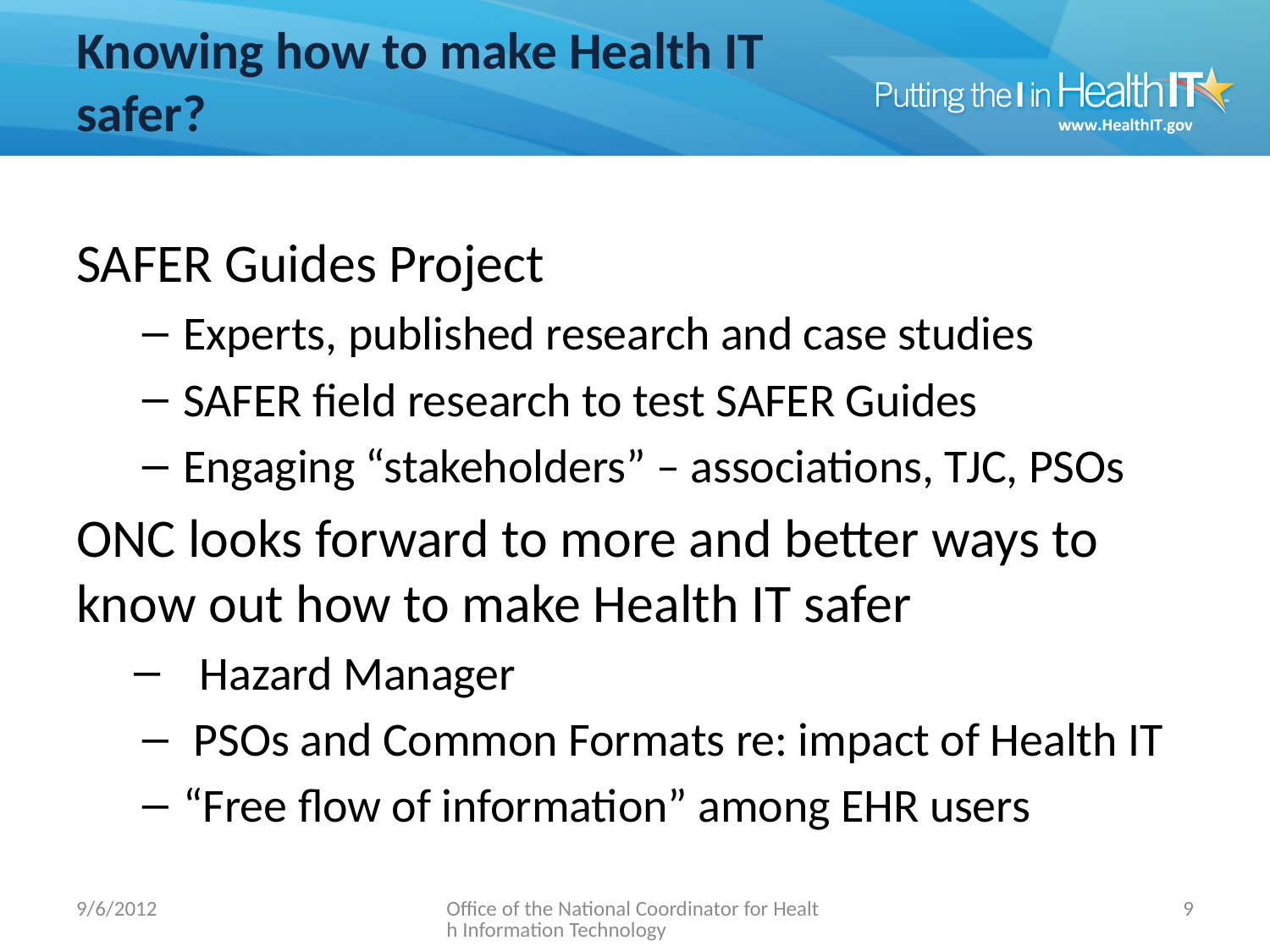

# Knowing how to make Health IT safer?
SAFER Guides Project
Experts, published research and case studies
SAFER field research to test SAFER Guides
Engaging “stakeholders” – associations, TJC, PSOs
ONC looks forward to more and better ways to know out how to make Health IT safer
Hazard Manager
 PSOs and Common Formats re: impact of Health IT
“Free flow of information” among EHR users

9/6/2012
Office of the National Coordinator for Health Information Technology
9